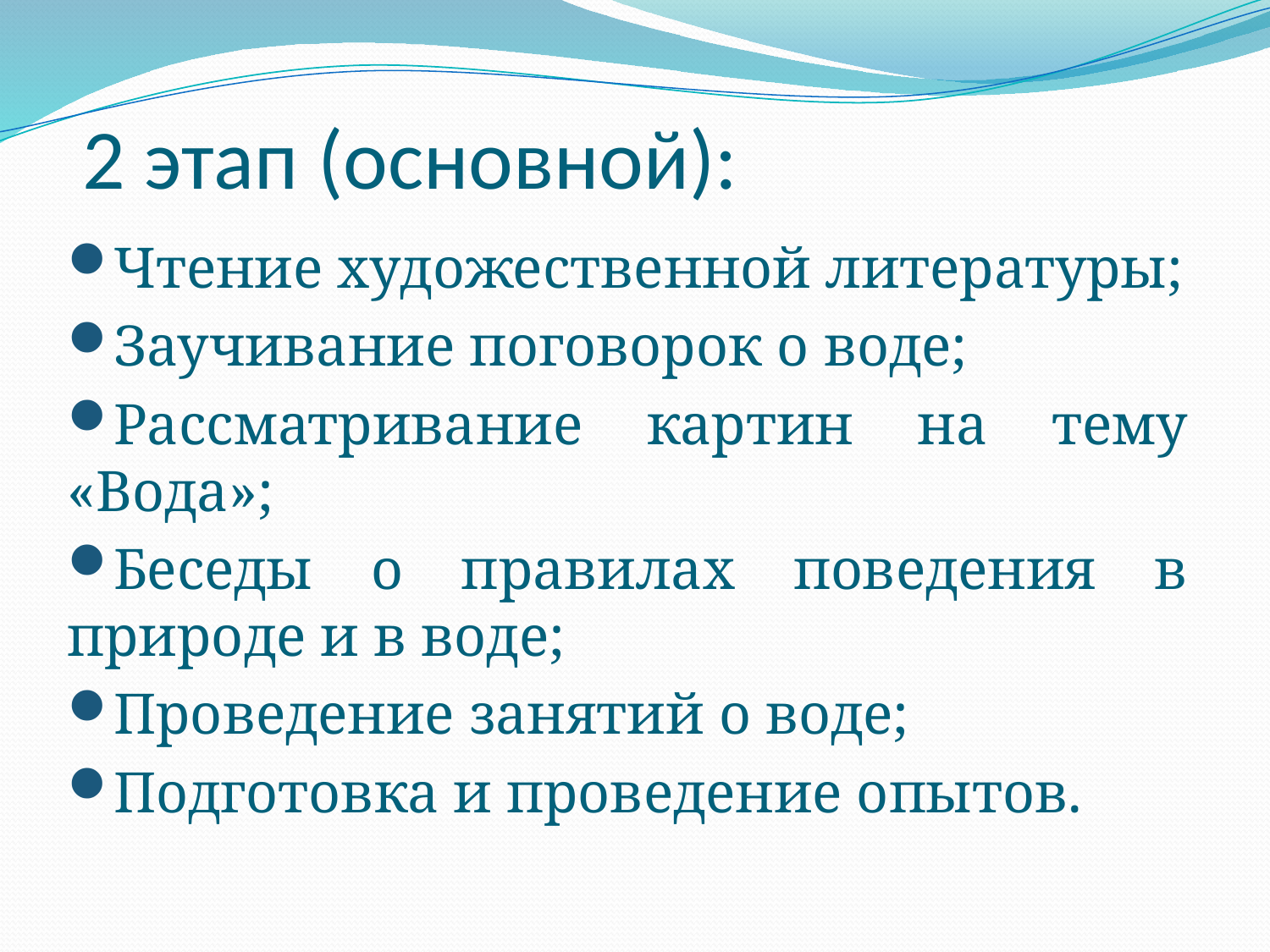

# 2 этап (основной):
Чтение художественной литературы;
Заучивание поговорок о воде;
Рассматривание картин на тему «Вода»;
Беседы о правилах поведения в природе и в воде;
Проведение занятий о воде;
Подготовка и проведение опытов.